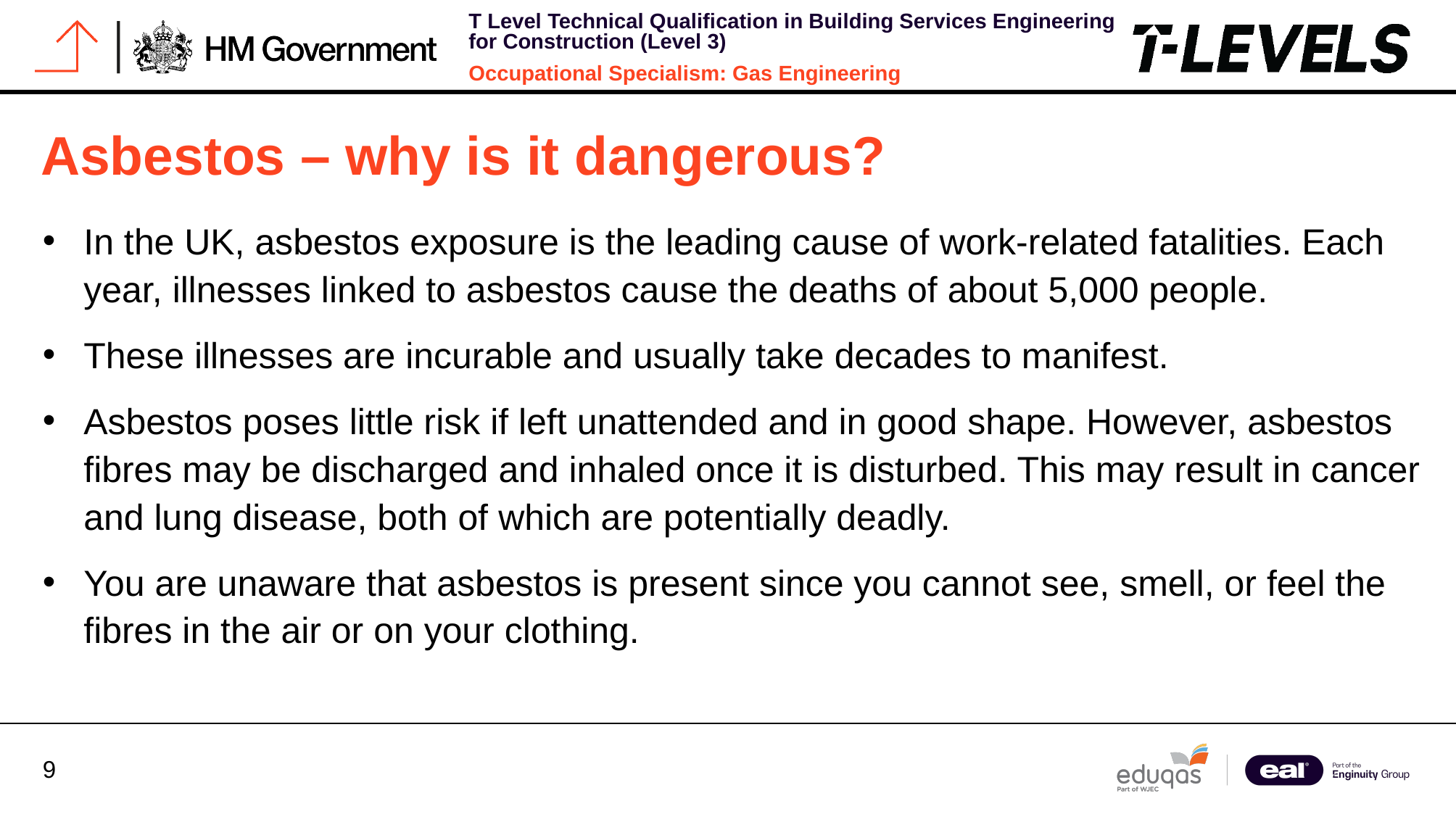

Asbestos – why is it dangerous?
In the UK, asbestos exposure is the leading cause of work-related fatalities. Each year, illnesses linked to asbestos cause the deaths of about 5,000 people.
These illnesses are incurable and usually take decades to manifest.
Asbestos poses little risk if left unattended and in good shape. However, asbestos fibres may be discharged and inhaled once it is disturbed. This may result in cancer and lung disease, both of which are potentially deadly.
You are unaware that asbestos is present since you cannot see, smell, or feel the fibres in the air or on your clothing.